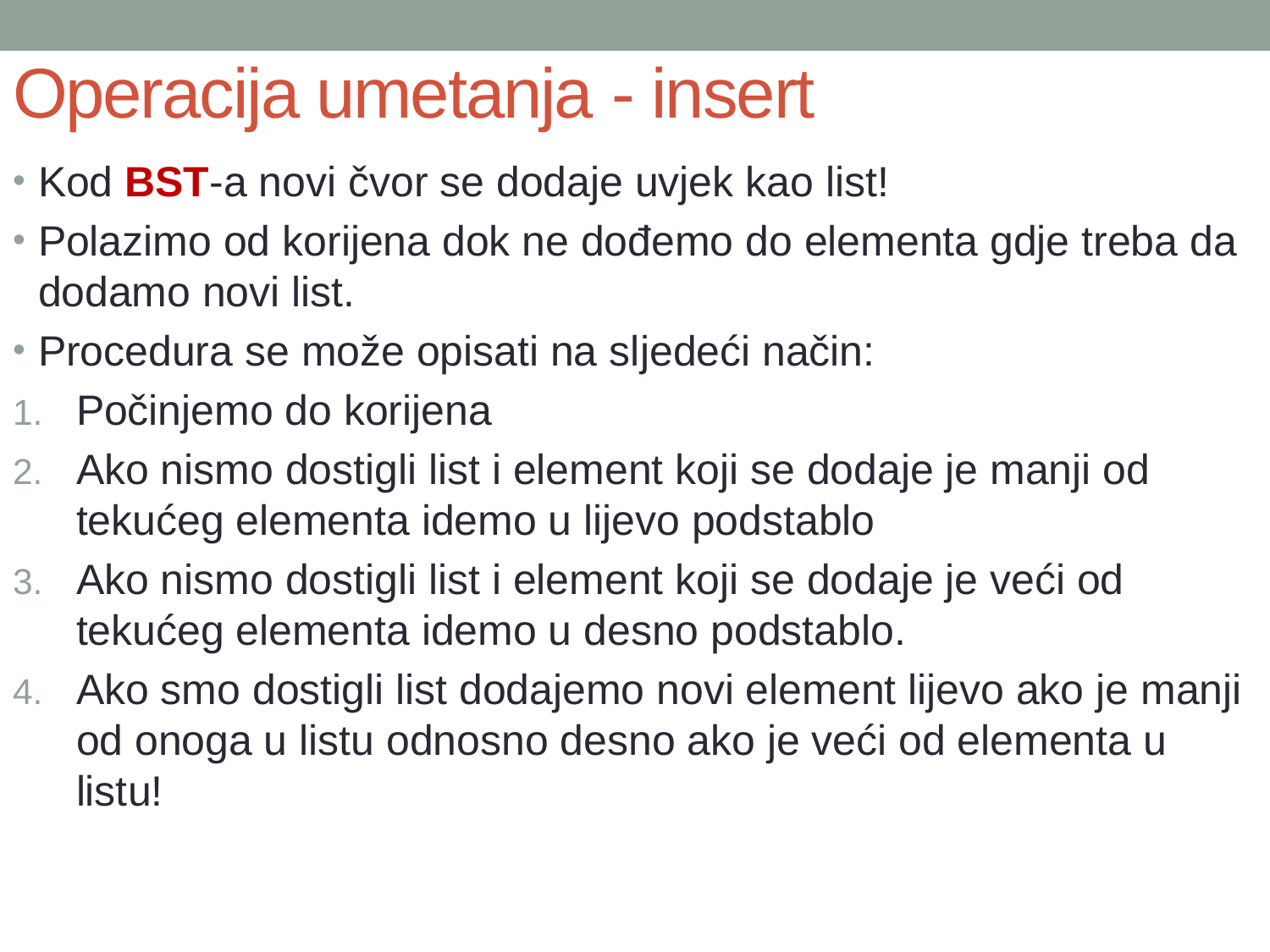

# Operacija umetanja - insert
Kod BST-a novi čvor se dodaje uvjek kao list!
Polazimo od korijena dok ne dođemo do elementa gdje treba da dodamo novi list.
Procedura se može opisati na sljedeći način:
Počinjemo do korijena
Ako nismo dostigli list i element koji se dodaje je manji od tekućeg elementa idemo u lijevo podstablo
Ako nismo dostigli list i element koji se dodaje je veći od tekućeg elementa idemo u desno podstablo.
Ako smo dostigli list dodajemo novi element lijevo ako je manji od onoga u listu odnosno desno ako je veći od elementa u listu!